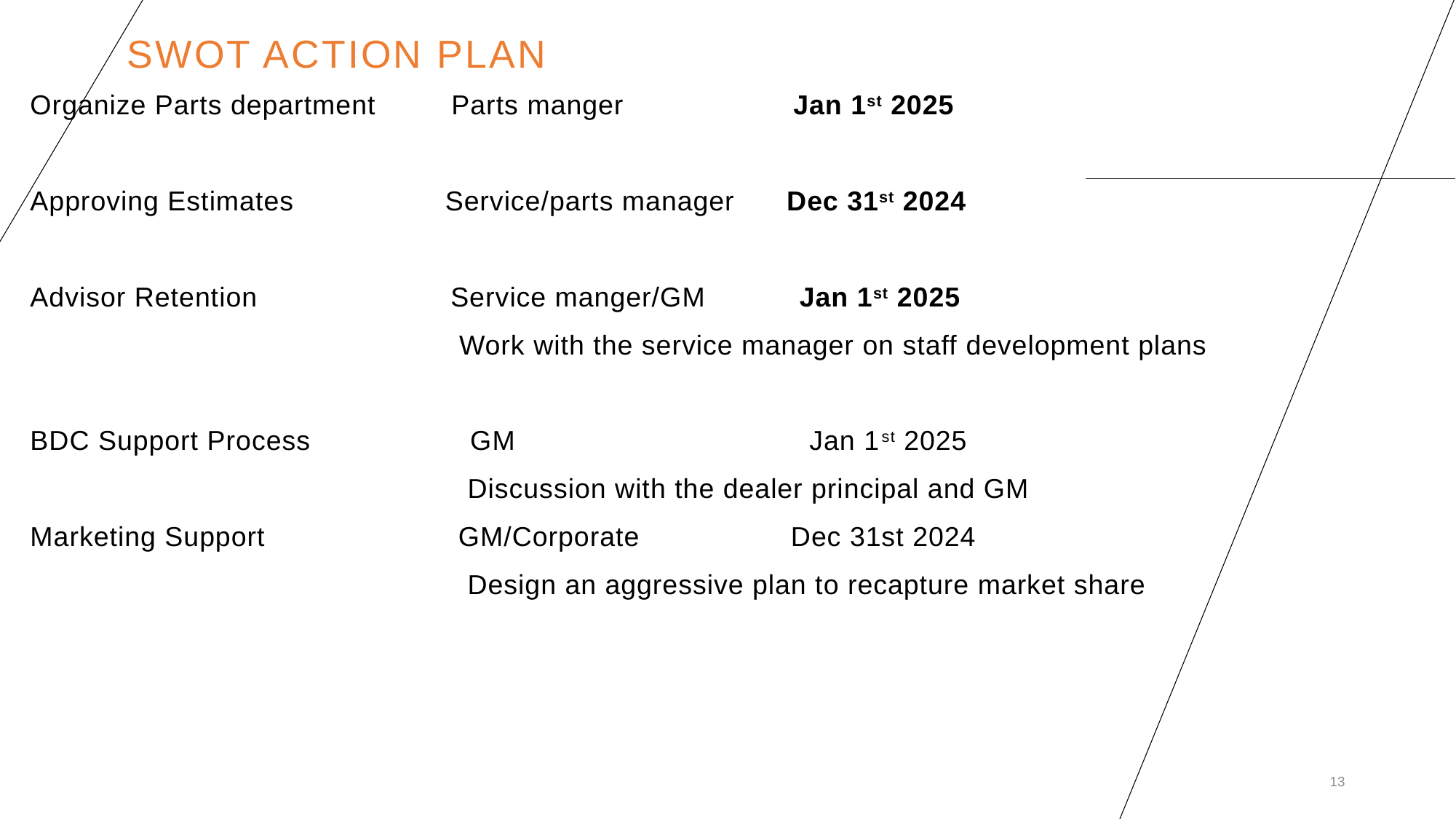

# Swot ACTION PLAN
Organize Parts department         Parts manger                    Jan 1st 2025

Approving Estimates                  Service/parts manager      Dec 31st 2024

Advisor Retention                       Service manger/GM           Jan 1st 2025
                                                   Work with the service manager on staff development plans

BDC Support Process                   GM                                   Jan 1st 2025
                                                    Discussion with the dealer principal and GM
Marketing Support                       GM/Corporate                  Dec 31st 2024
                                                    Design an aggressive plan to recapture market share
13